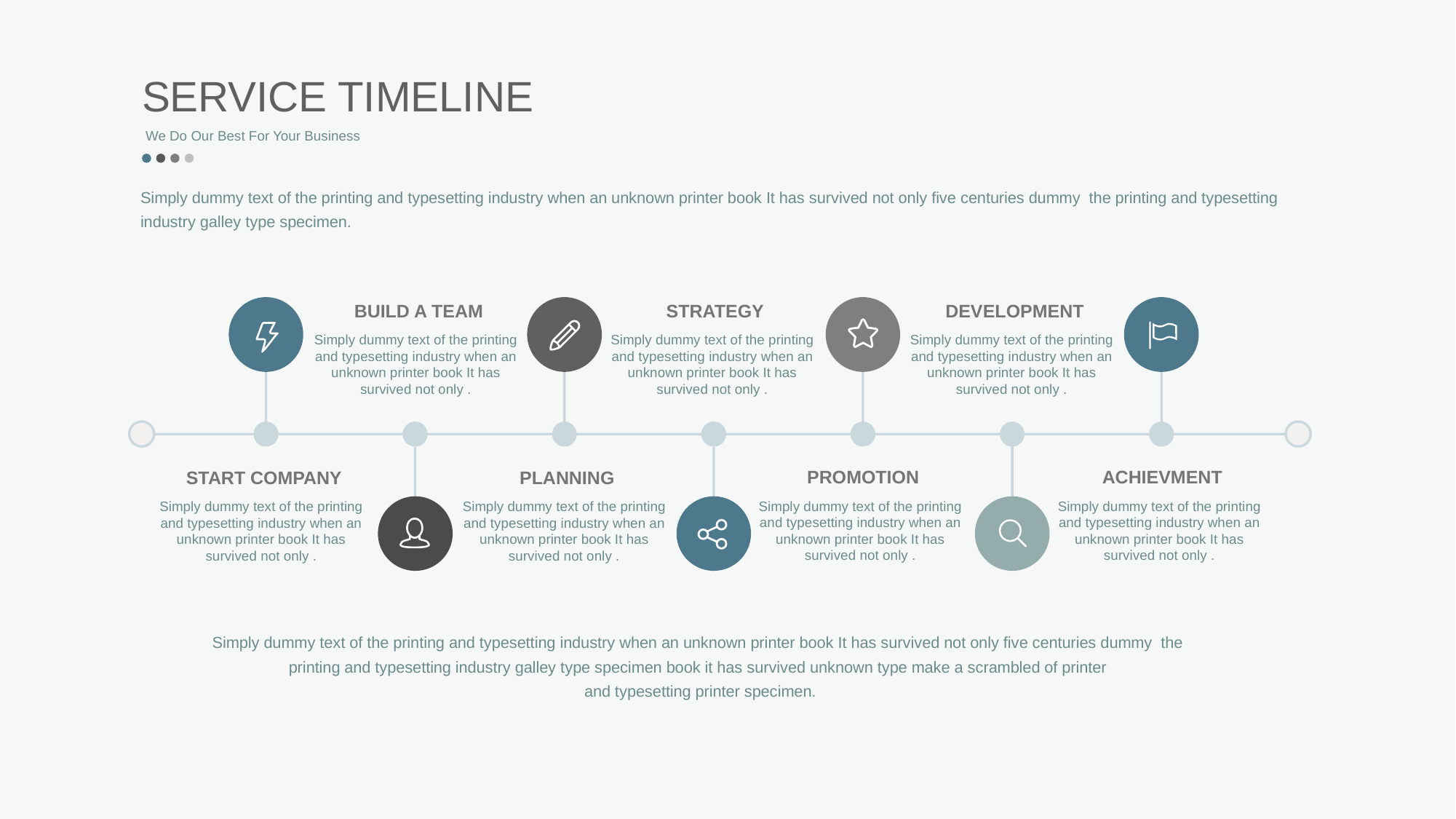

SERVICE TIMELINE
We Do Our Best For Your Business

Simply dummy text of the printing and typesetting industry when an unknown printer book It has survived not only five centuries dummy  the printing and typesetting industry galley type specimen.

BUILD A TEAM
STRATEGY
DEVELOPMENT

Simply dummy text of the printing and typesetting industry when an unknown printer book It has survived not only .
Simply dummy text of the printing and typesetting industry when an unknown printer book It has survived not only .
Simply dummy text of the printing and typesetting industry when an unknown printer book It has survived not only .

ACHIEVMENT
PROMOTION
START COMPANY
PLANNING

Simply dummy text of the printing and typesetting industry when an unknown printer book It has survived not only .
Simply dummy text of the printing and typesetting industry when an unknown printer book It has survived not only .
Simply dummy text of the printing and typesetting industry when an unknown printer book It has survived not only .
Simply dummy text of the printing and typesetting industry when an unknown printer book It has survived not only .

Simply dummy text of the printing and typesetting industry when an unknown printer book It has survived not only five centuries dummy  the printing and typesetting industry galley type specimen book it has survived unknown type make a scrambled of printer
 and typesetting printer specimen.